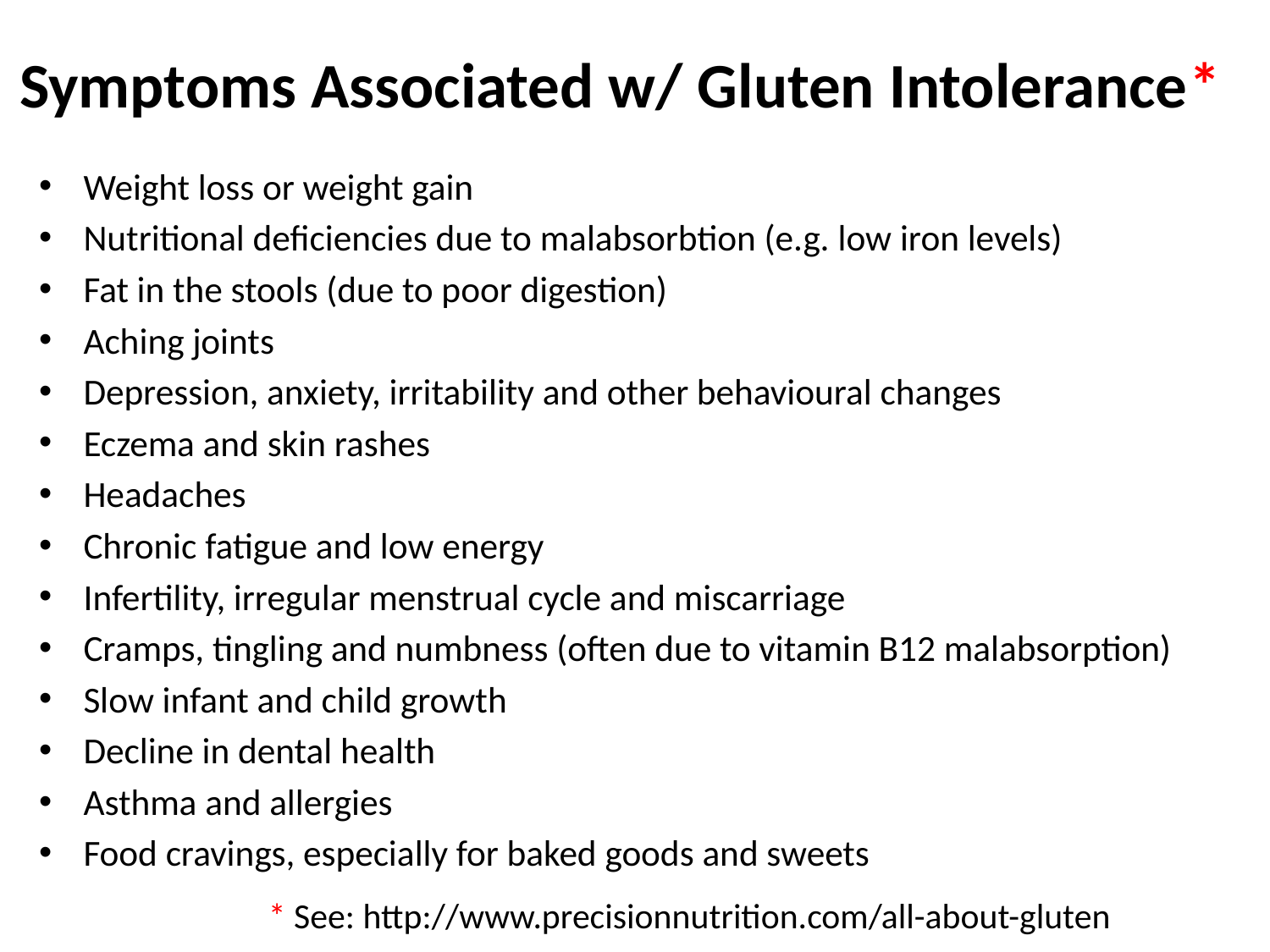

# Symptoms Associated w/ Gluten Intolerance*
Weight loss or weight gain
Nutritional deficiencies due to malabsorbtion (e.g. low iron levels)
Fat in the stools (due to poor digestion)
Aching joints
Depression, anxiety, irritability and other behavioural changes
Eczema and skin rashes
Headaches
Chronic fatigue and low energy
Infertility, irregular menstrual cycle and miscarriage
Cramps, tingling and numbness (often due to vitamin B12 malabsorption)
Slow infant and child growth
Decline in dental health
Asthma and allergies
Food cravings, especially for baked goods and sweets

* See: http://www.precisionnutrition.com/all-about-gluten